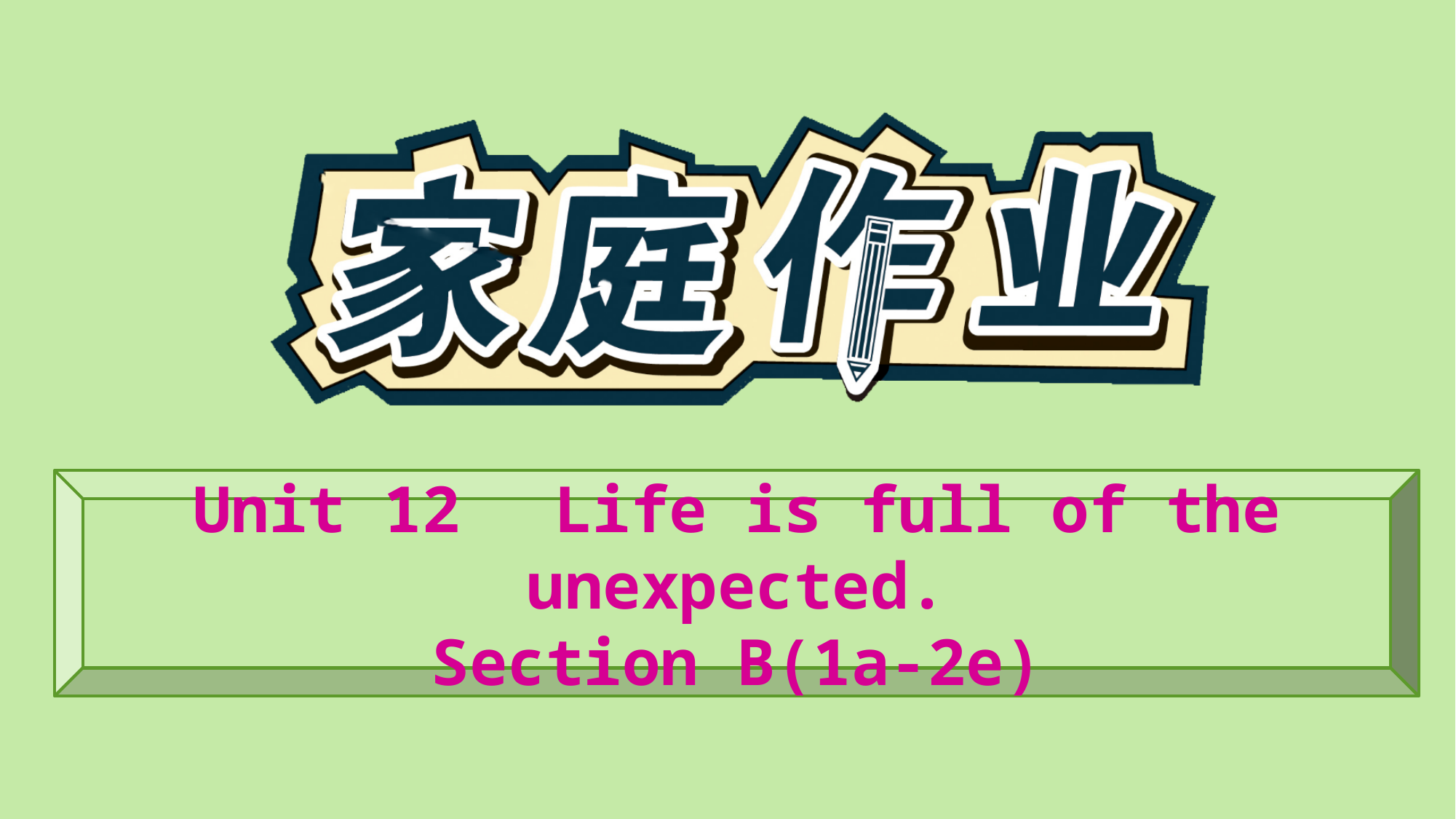

Unit 12　Life is full of the unexpected.
Section B(1a-2e)